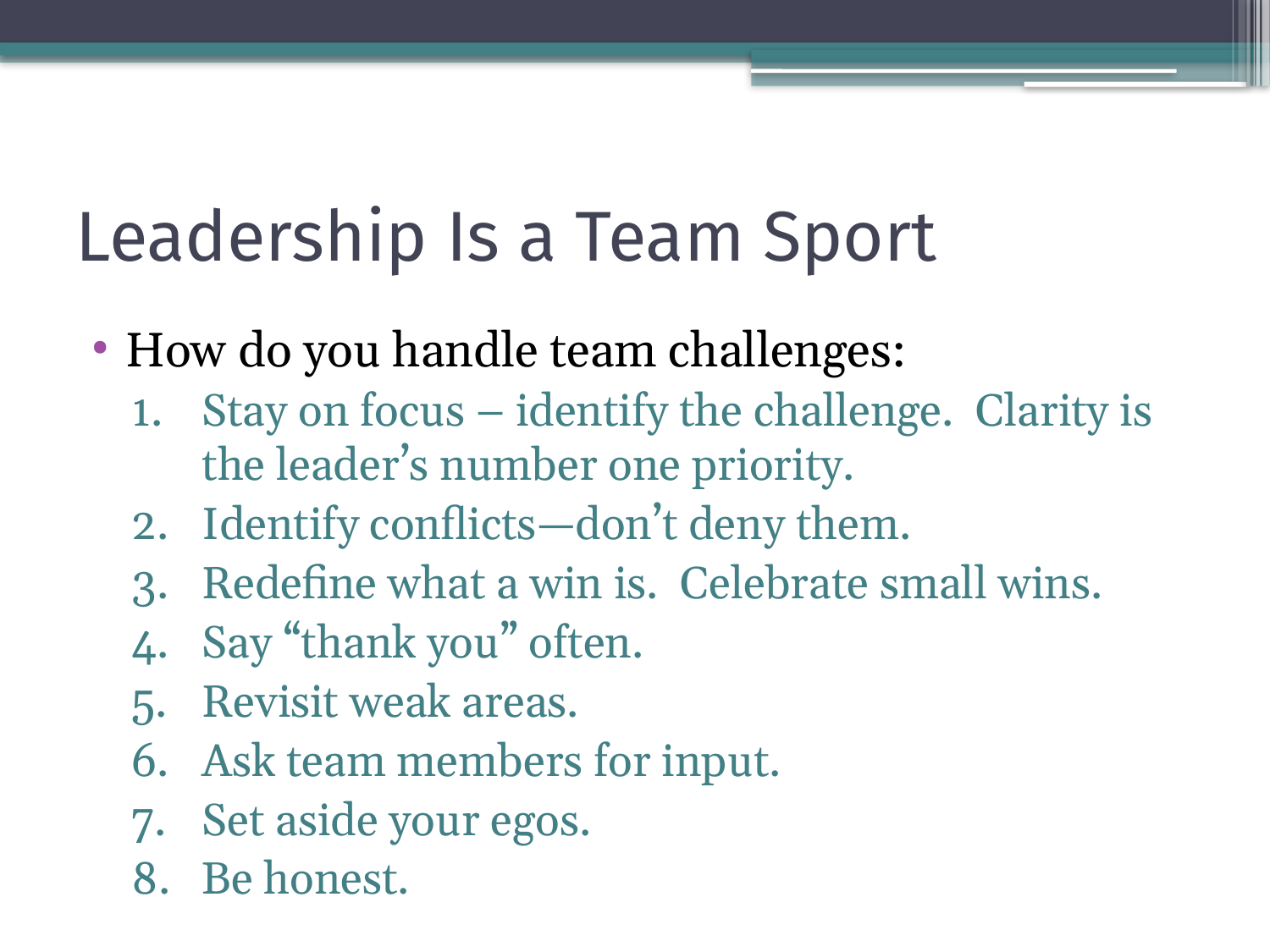

# Leadership Is a Team Sport
How do you handle team challenges:
Stay on focus – identify the challenge.  Clarity is the leader’s number one priority.
Identify conflicts—don’t deny them.
Redefine what a win is.  Celebrate small wins.
Say “thank you” often.
Revisit weak areas.
Ask team members for input.
Set aside your egos.
Be honest.